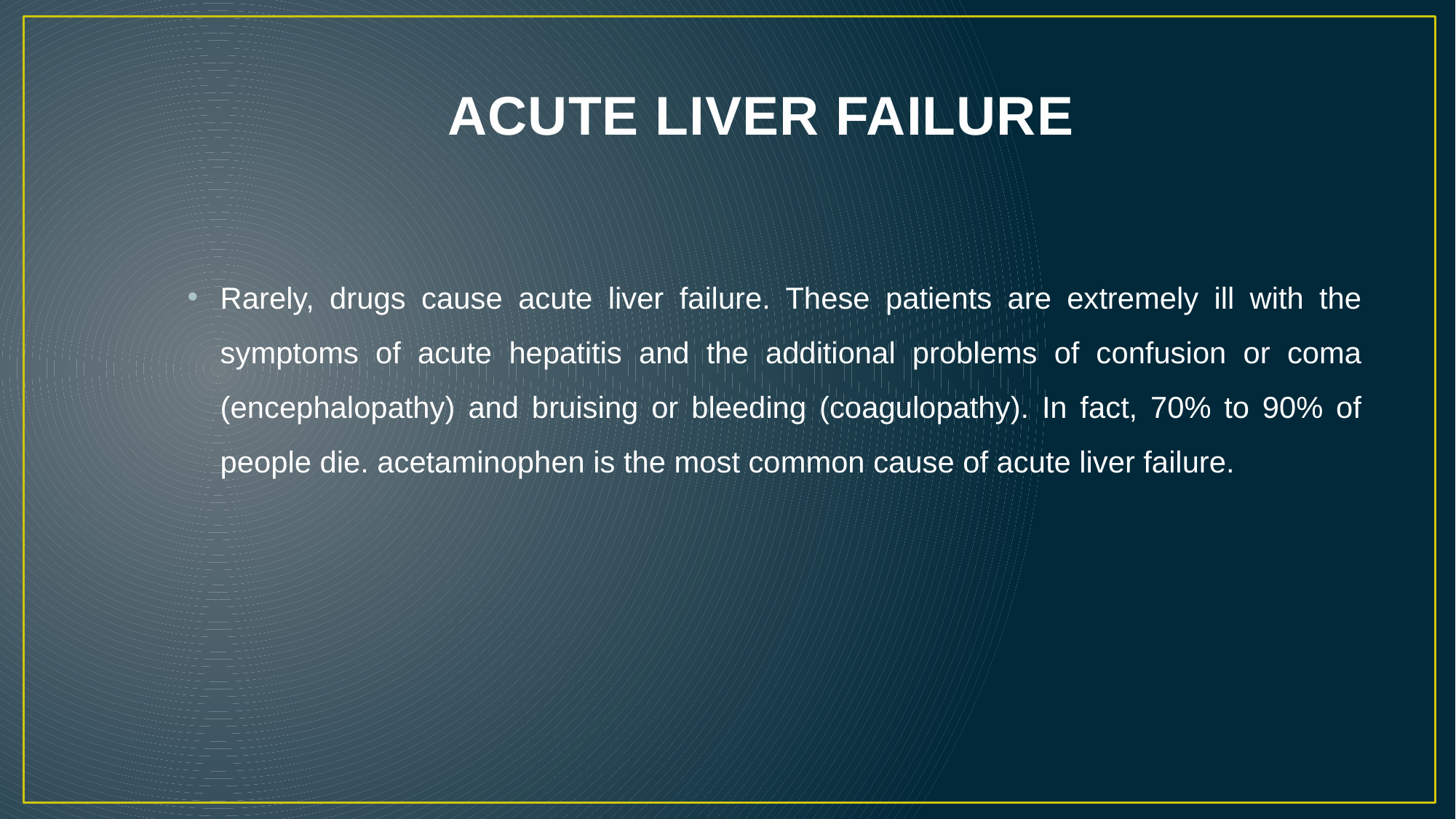

# Acute liver failure
Rarely, drugs cause acute liver failure. These patients are extremely ill with the symptoms of acute hepatitis and the additional problems of confusion or coma (encephalopathy) and bruising or bleeding (coagulopathy). In fact, 70% to 90% of people die. acetaminophen is the most common cause of acute liver failure.